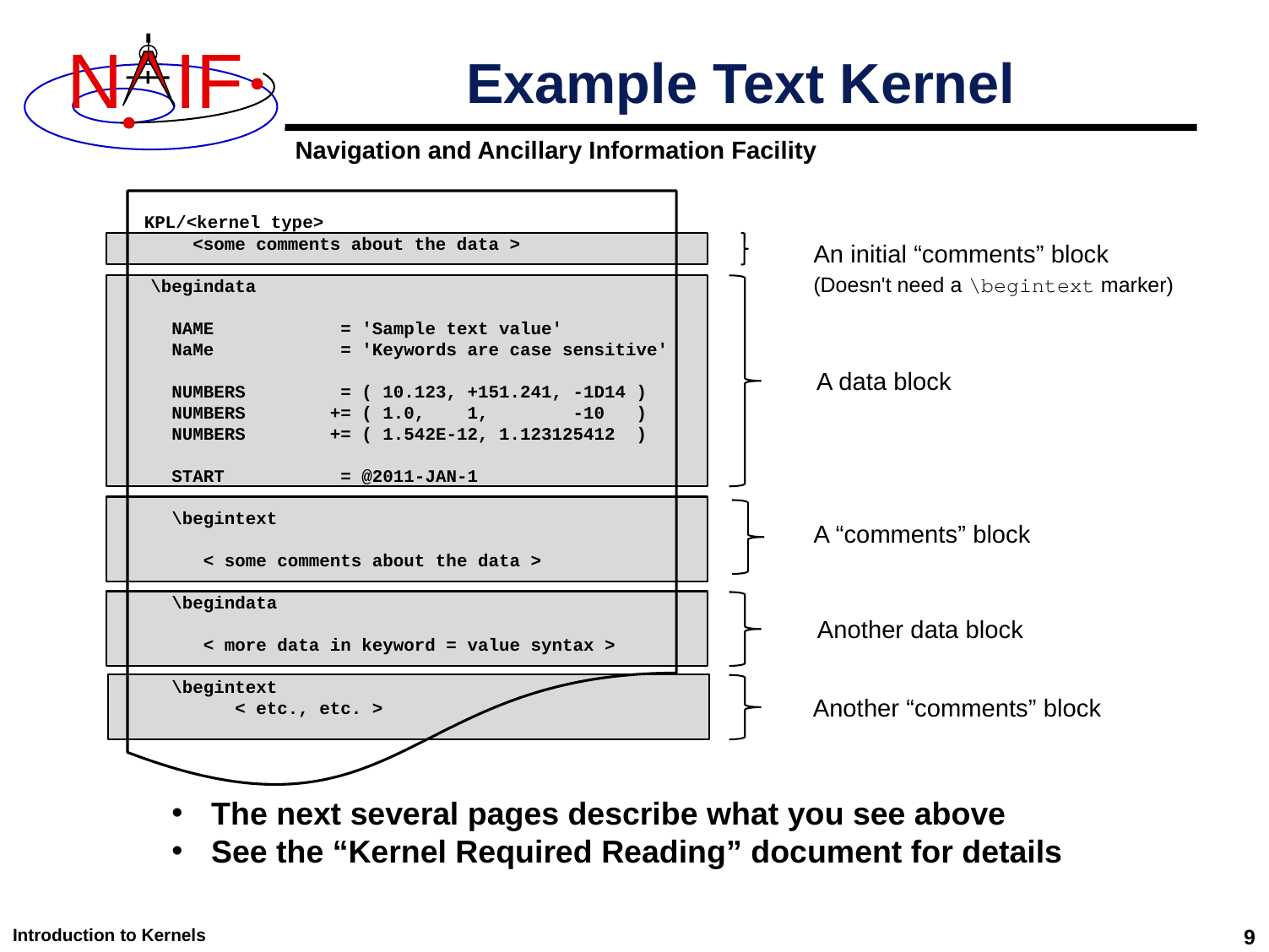

# Example Text Kernel

   KPL/<kernel type>
        <some comments about the data >

    \begindata

NAME            = 'Sample text value'
NaMe            = 'Keywords are case sensitive'

NUMBERS         = ( 10.123, +151.241, -1D14 )
NUMBERS        += ( 1.0,    1,        -10   )
NUMBERS        += ( 1.542E-12, 1.123125412  )

START           = @2011-JAN-1

\begintext

   < some comments about the data >

\begindata

   < more data in keyword = value syntax >

\begintext
      < etc., etc. >

The next several pages describe what you see above
See the “Kernel Required Reading” document for details

An initial “comments” block
(Doesn't need a \begintext marker)

A data block

A “comments” block

Another data block

Another “comments” block
Introduction to Kernels
9